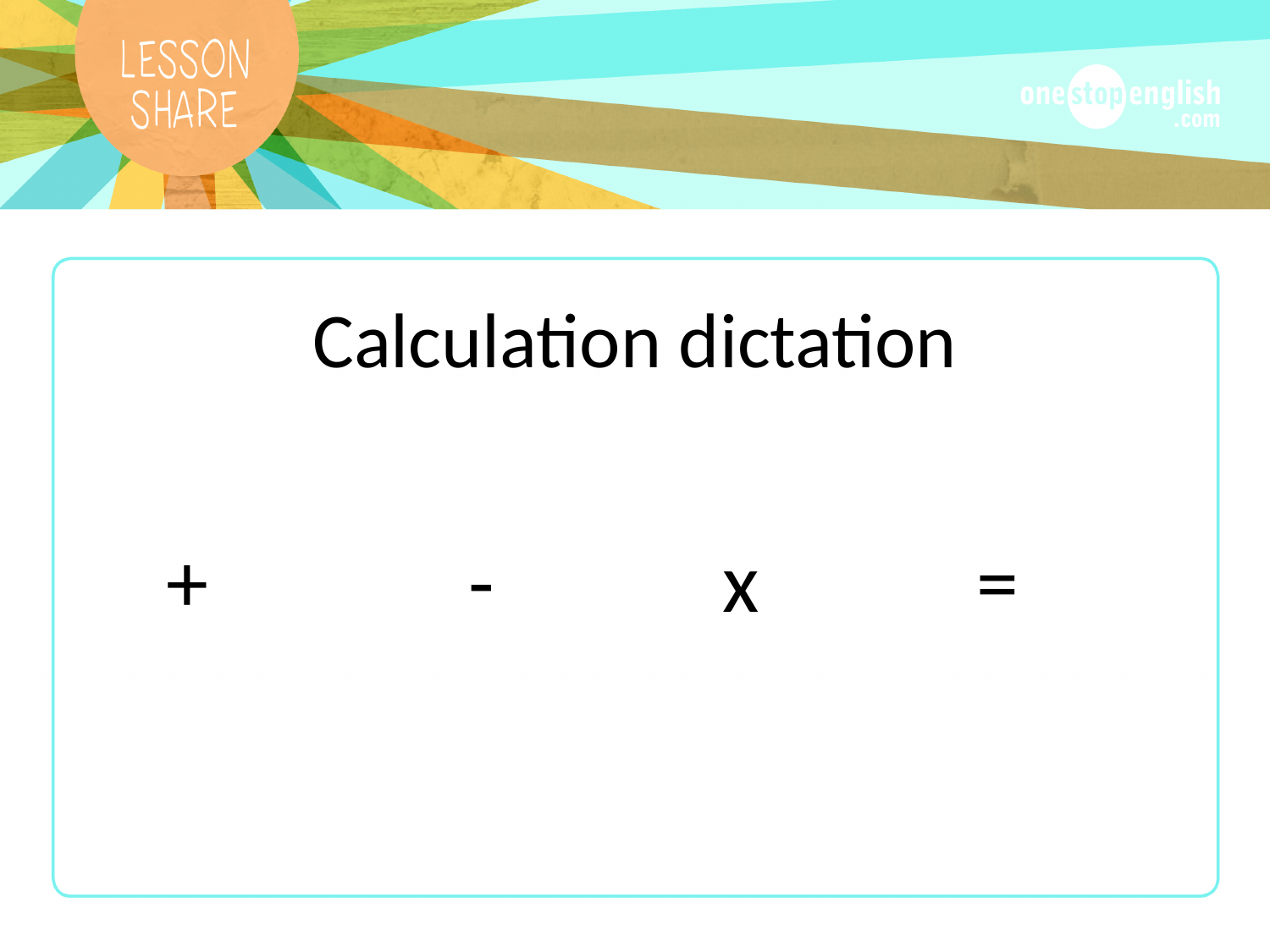

# Calculation dictation

+			-		x		=